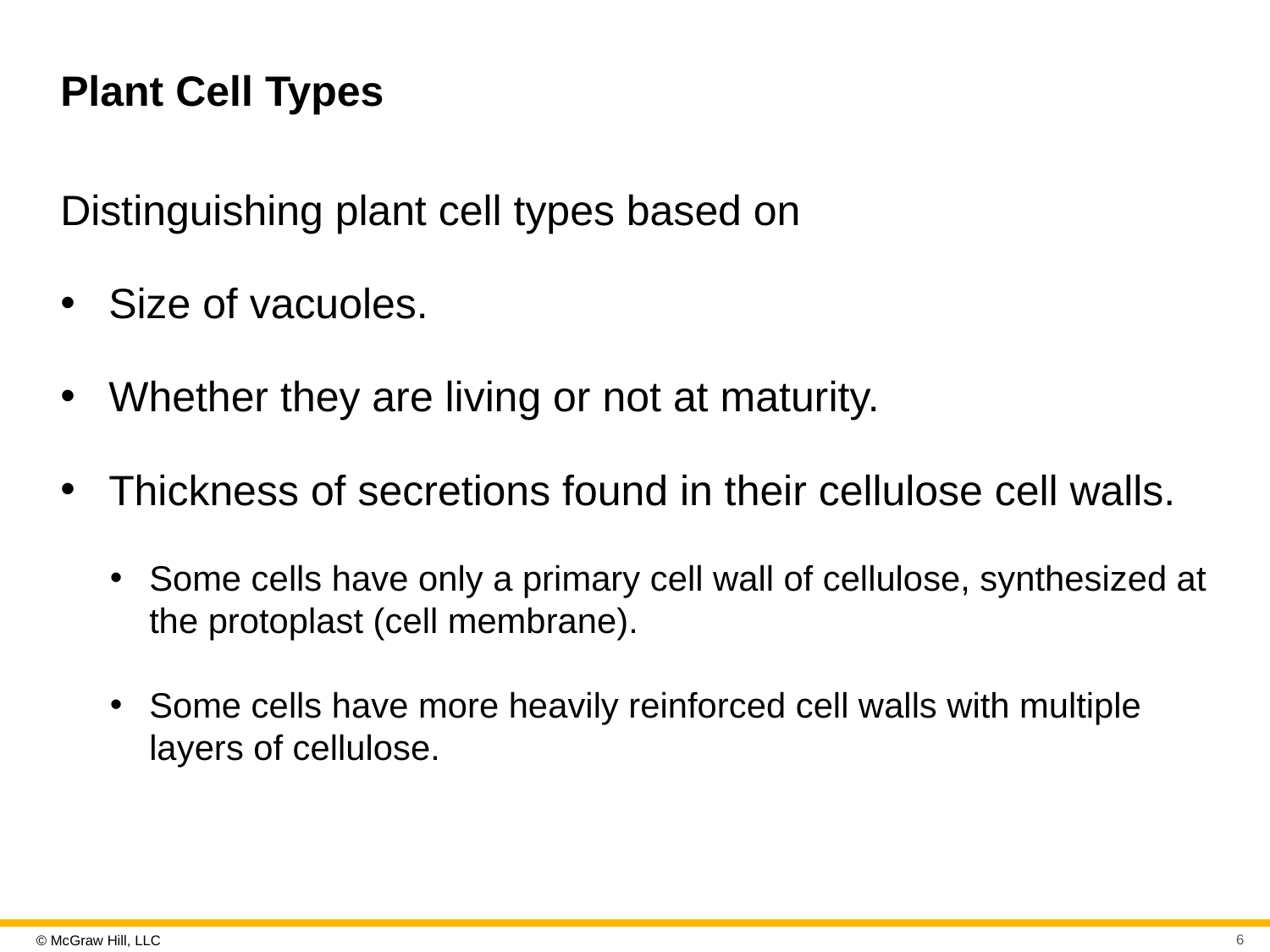

# Plant Cell Types
Distinguishing plant cell types based on
Size of vacuoles.
Whether they are living or not at maturity.
Thickness of secretions found in their cellulose cell walls.
Some cells have only a primary cell wall of cellulose, synthesized at the protoplast (cell membrane).
Some cells have more heavily reinforced cell walls with multiple layers of cellulose.
6